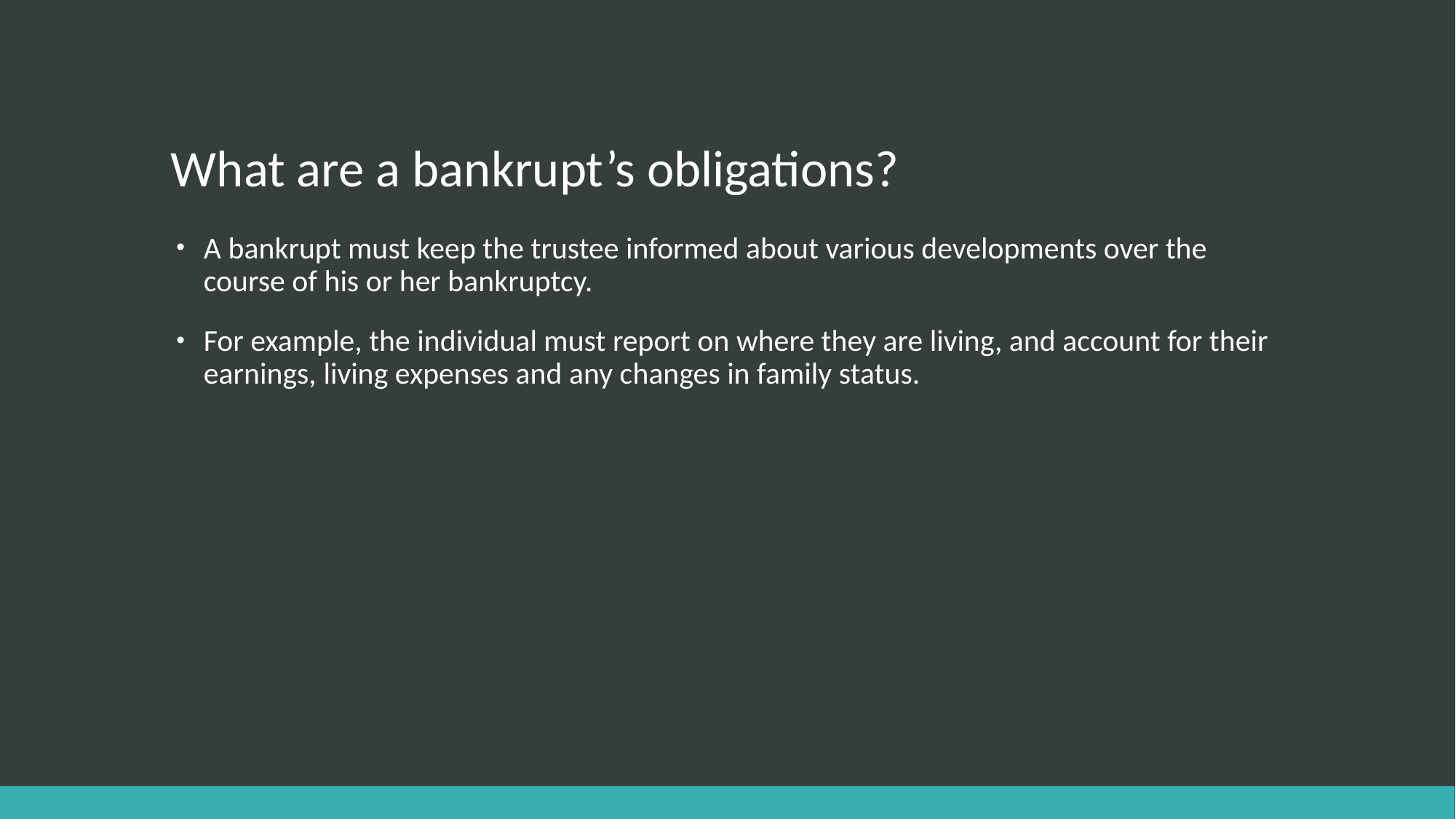

# What are a bankrupt’s obligations?
A bankrupt must keep the trustee informed about various developments over the course of his or her bankruptcy.
For example, the individual must report on where they are living, and account for their earnings, living expenses and any changes in family status.